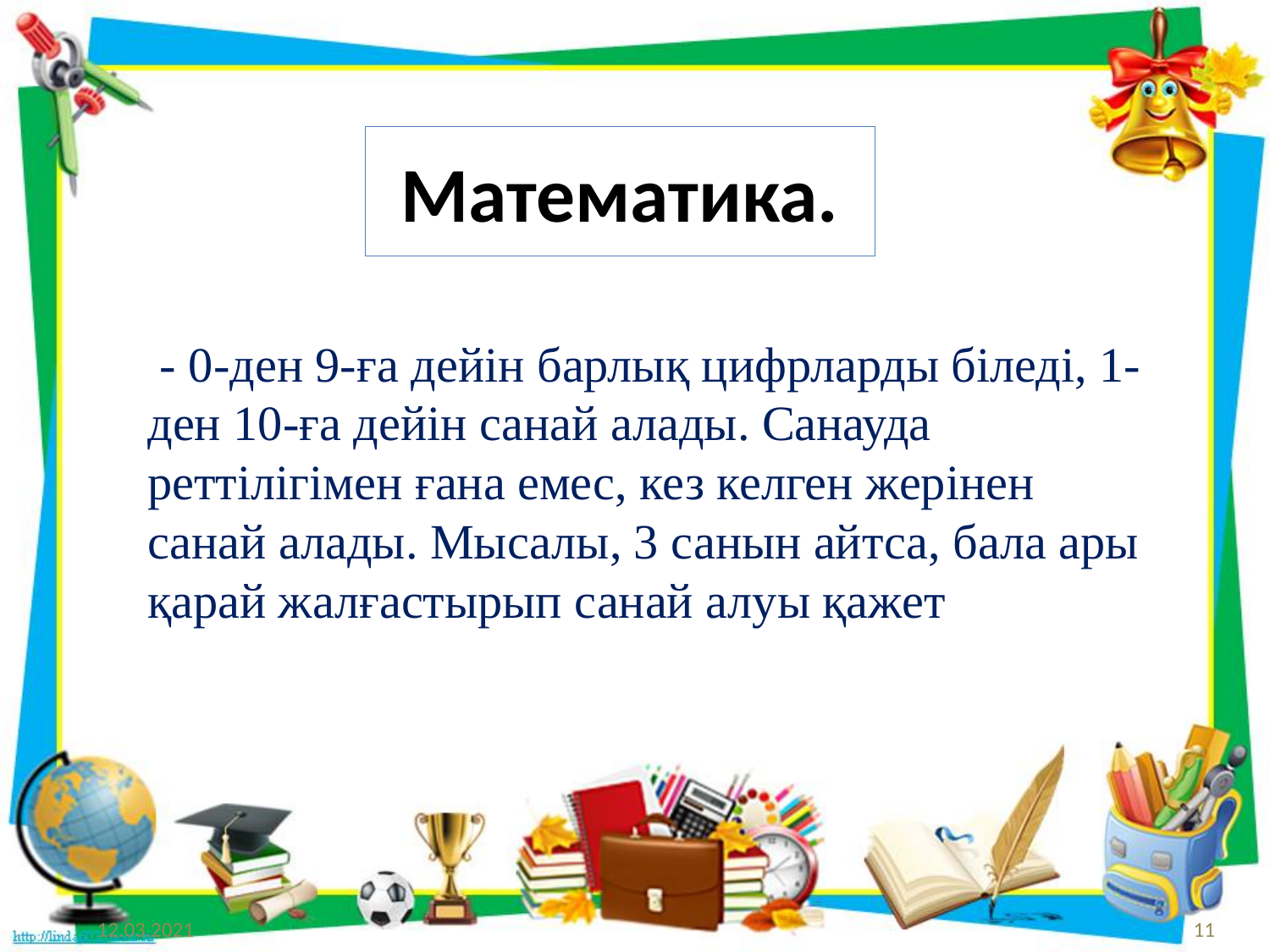

# Математика.
 - 0-ден 9-ға дейін барлық цифрларды біледі, 1-ден 10-ға дейін санай алады. Санауда реттілігімен ғана емес, кез келген жерінен санай алады. Мысалы, 3 санын айтса, бала ары қарай жалғастырып санай алуы қажет